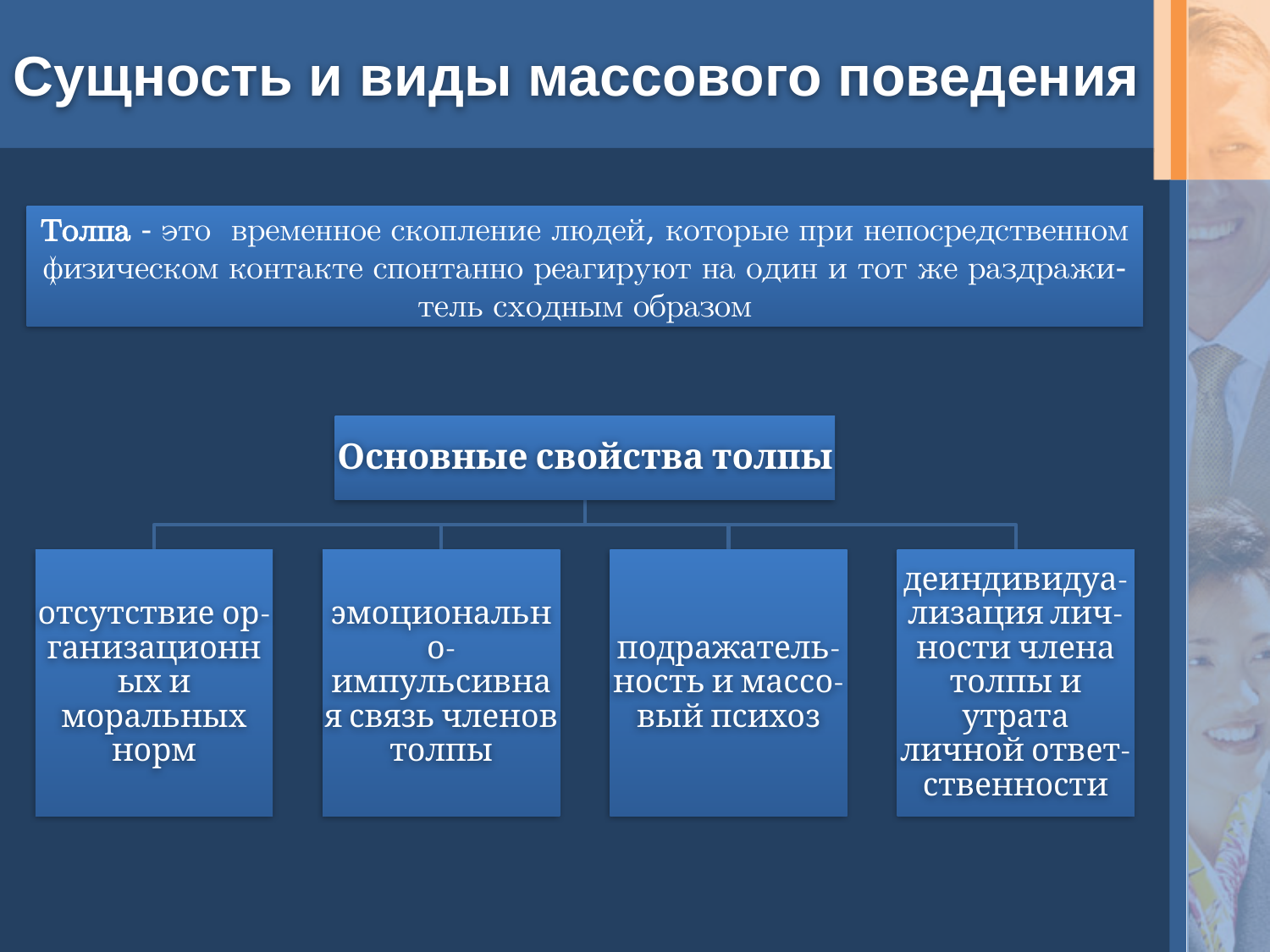

# Сущность и виды массового поведения
Толпа - это  временное скопление людей, которые при непосредственном физическом контакте спонтанно реагируют на один и тот же раздражи- тель сходным образом

Основные свойства толпы

отсутствие ор- ганизационных и моральных норм

эмоционально-импульсивная связь членов толпы

подражатель- ность и массо- вый психоз

деиндивидуа- лизация лич- ности члена толпы и утрата личной ответ- ственности